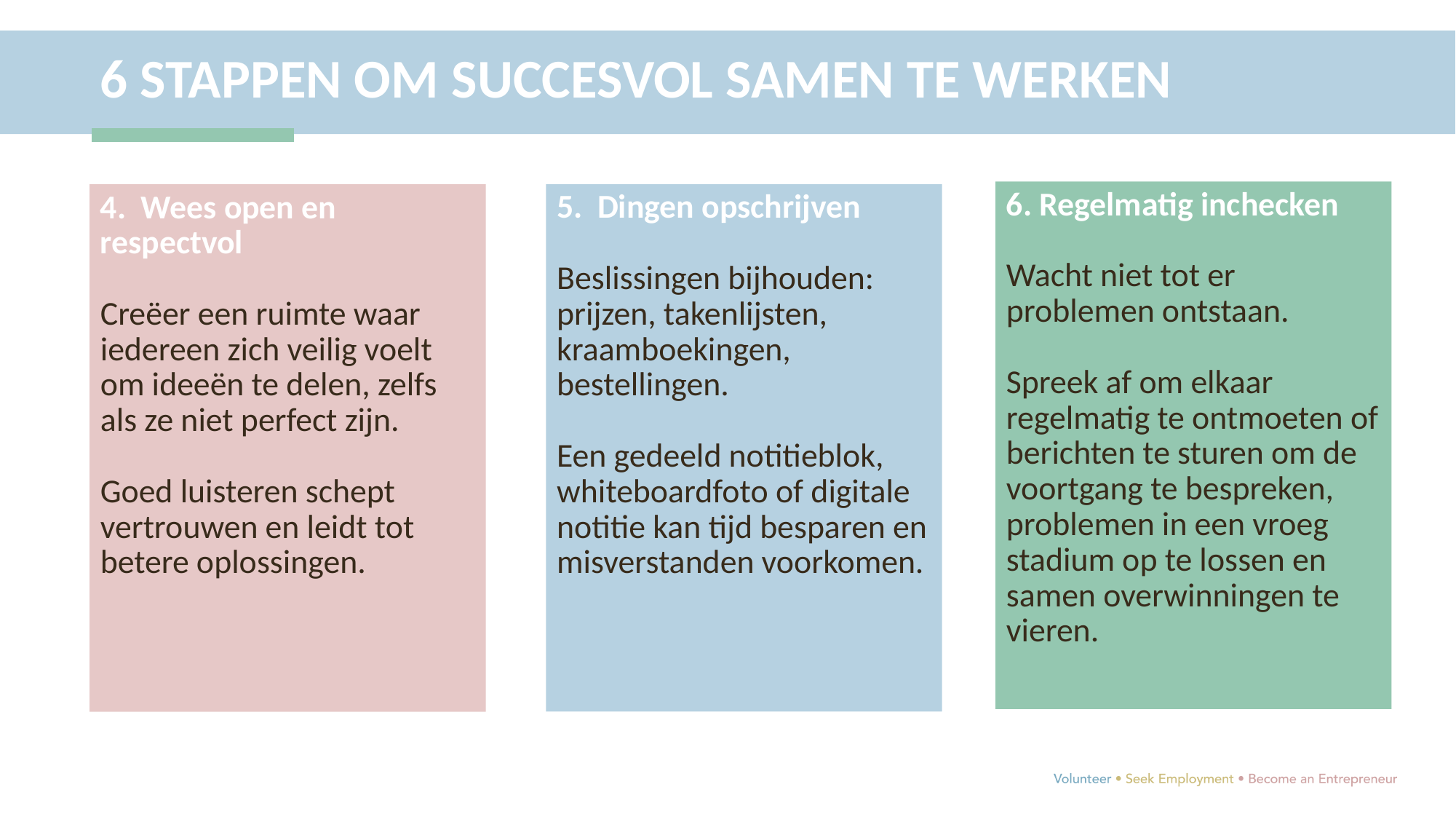

6 STAPPEN OM SUCCESVOL SAMEN TE WERKEN
6. Regelmatig inchecken

Wacht niet tot er problemen ontstaan.

Spreek af om elkaar regelmatig te ontmoeten of berichten te sturen om de voortgang te bespreken, problemen in een vroeg stadium op te lossen en samen overwinningen te vieren.
4.  Wees open en respectvol

Creëer een ruimte waar iedereen zich veilig voelt om ideeën te delen, zelfs als ze niet perfect zijn.

Goed luisteren schept vertrouwen en leidt tot betere oplossingen.
5.  Dingen opschrijven

Beslissingen bijhouden: prijzen, takenlijsten, kraamboekingen, bestellingen.

Een gedeeld notitieblok, whiteboardfoto of digitale notitie kan tijd besparen en misverstanden voorkomen.